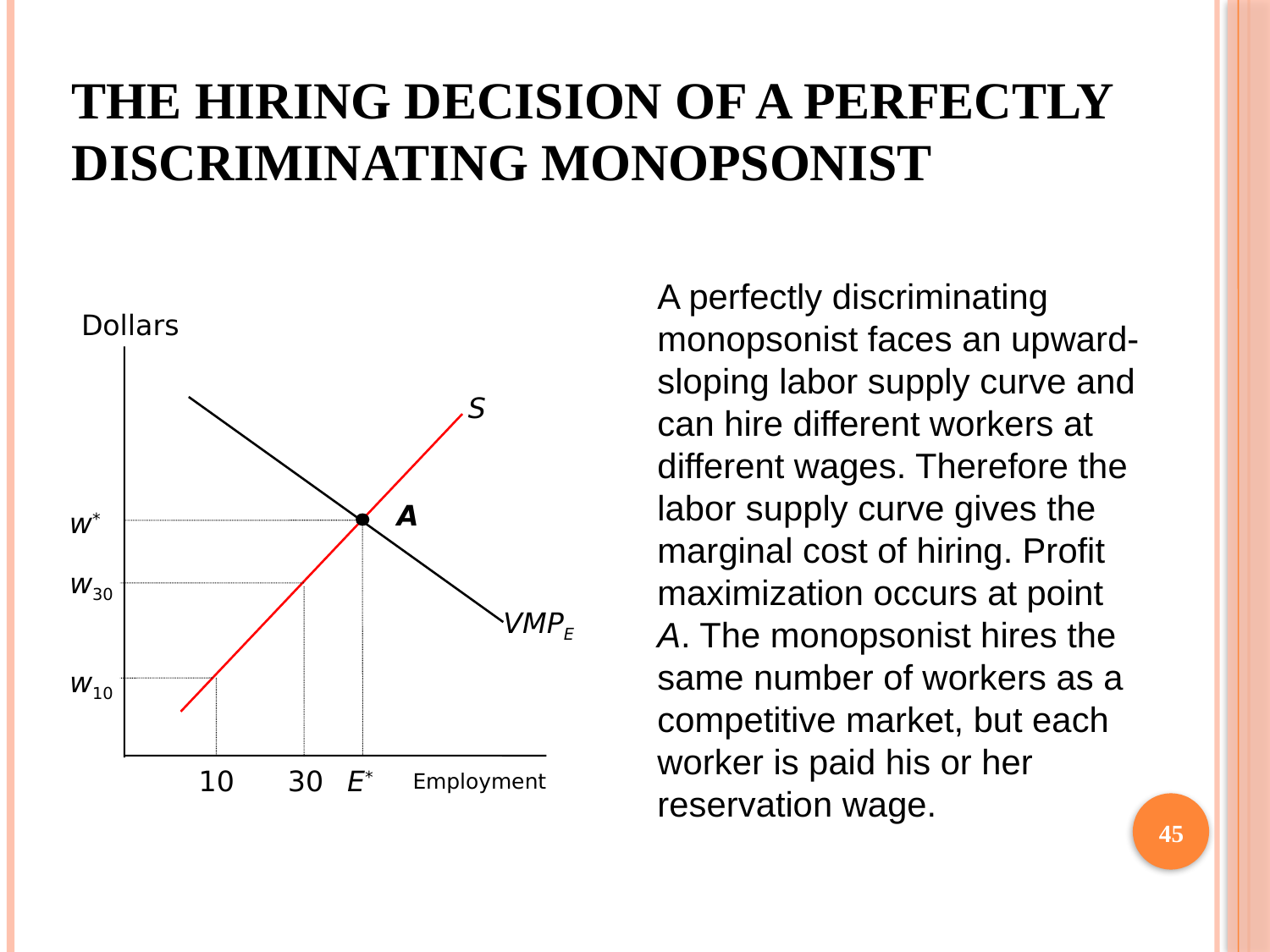

# The Hiring Decision of a Perfectly Discriminating Monopsonist
A perfectly discriminating monopsonist faces an upward-sloping labor supply curve and can hire different workers at different wages. Therefore the labor supply curve gives the marginal cost of hiring. Profit maximization occurs at point A. The monopsonist hires the same number of workers as a competitive market, but each worker is paid his or her reservation wage.

Dollars

S

A
w*

w30

VMPE
w10

10
30
E*
Employment
45